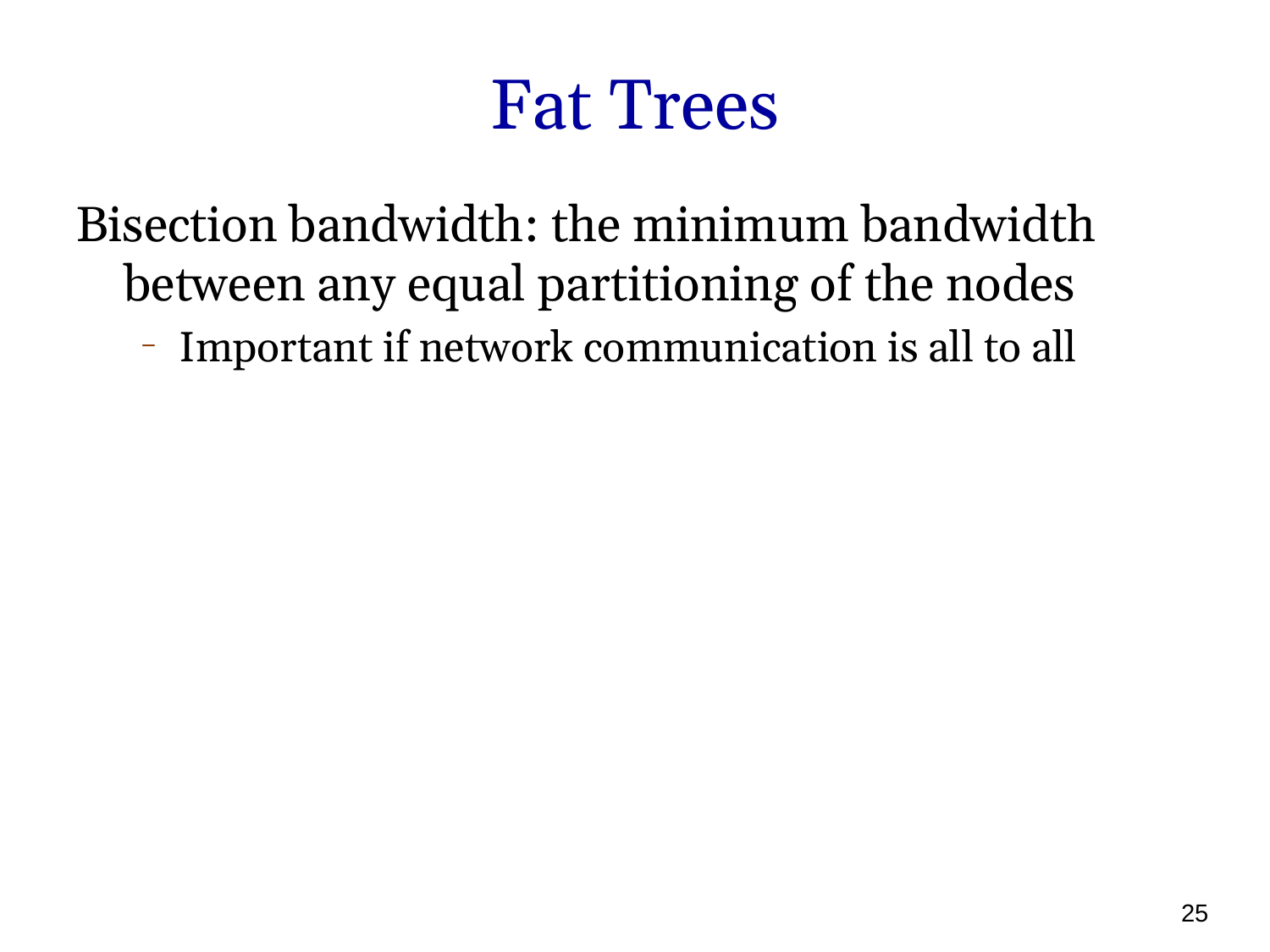

# Fat Trees
Bisection bandwidth: the minimum bandwidth between any equal partitioning of the nodes
Important if network communication is all to all
25